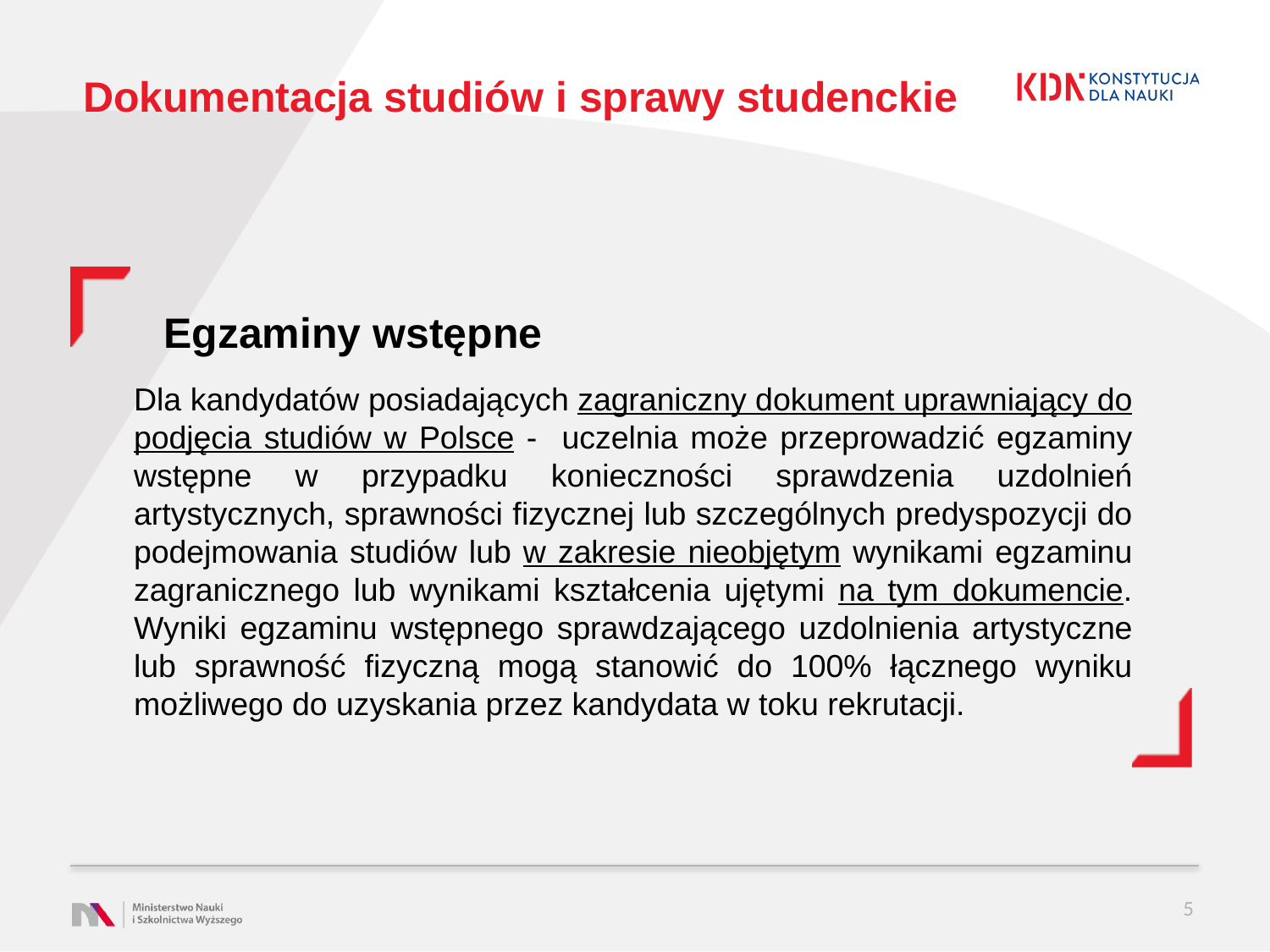

# Dokumentacja studiów i sprawy studenckie
Egzaminy wstępne
Dla kandydatów posiadających zagraniczny dokument uprawniający do podjęcia studiów w Polsce -  uczelnia może przeprowadzić egzaminy wstępne w przypadku konieczności sprawdzenia uzdolnień artystycznych, sprawności fizycznej lub szczególnych predyspozycji do podejmowania studiów lub w zakresie nieobjętym wynikami egzaminu zagranicznego lub wynikami kształcenia ujętymi na tym dokumencie. Wyniki egzaminu wstępnego sprawdzającego uzdolnienia artystyczne lub sprawność fizyczną mogą stanowić do 100% łącznego wyniku możliwego do uzyskania przez kandydata w toku rekrutacji.

5